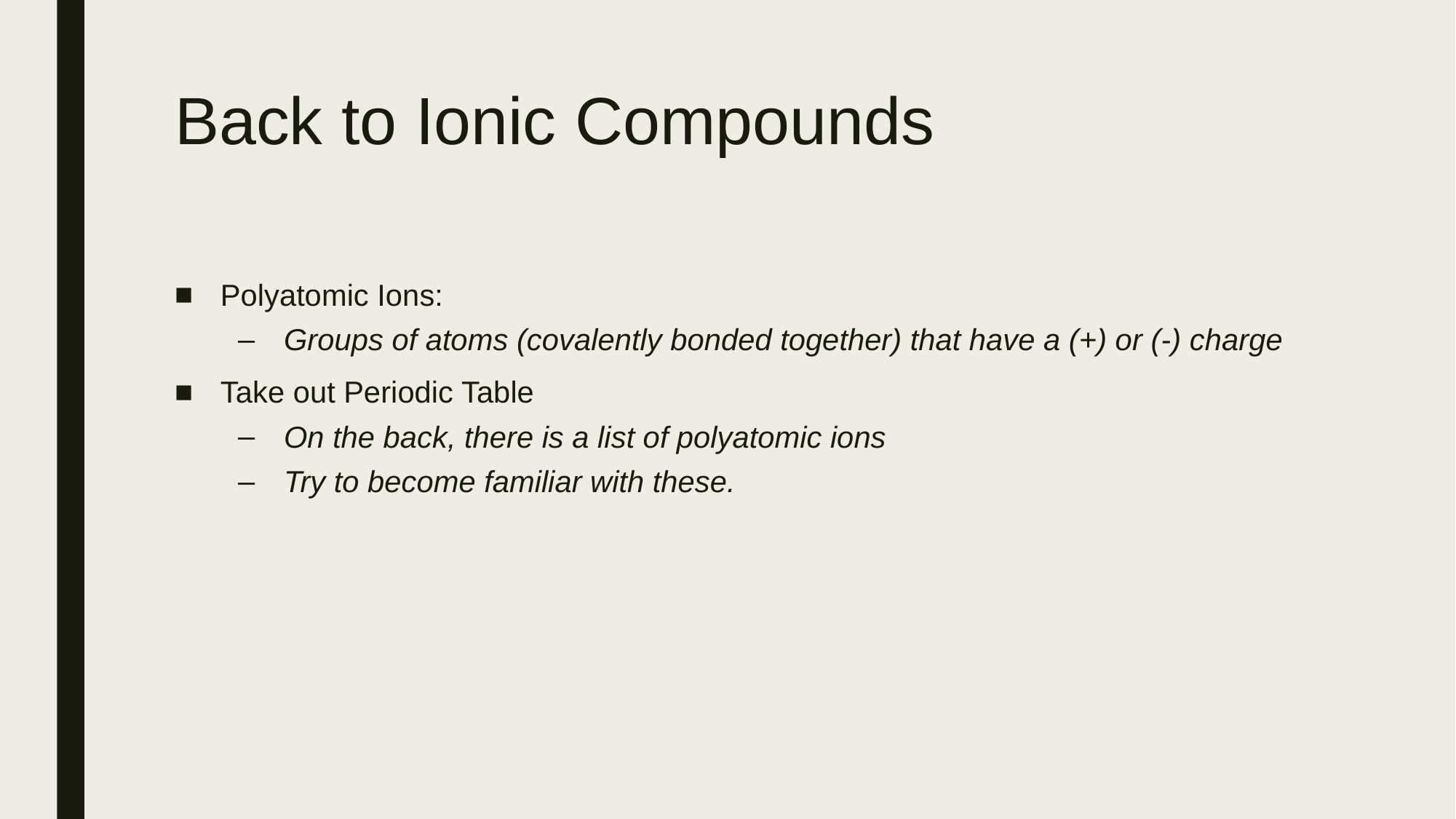

# Back to Ionic Compounds
Polyatomic Ions:
Groups of atoms (covalently bonded together) that have a (+) or (-) charge
Take out Periodic Table
On the back, there is a list of polyatomic ions
Try to become familiar with these.